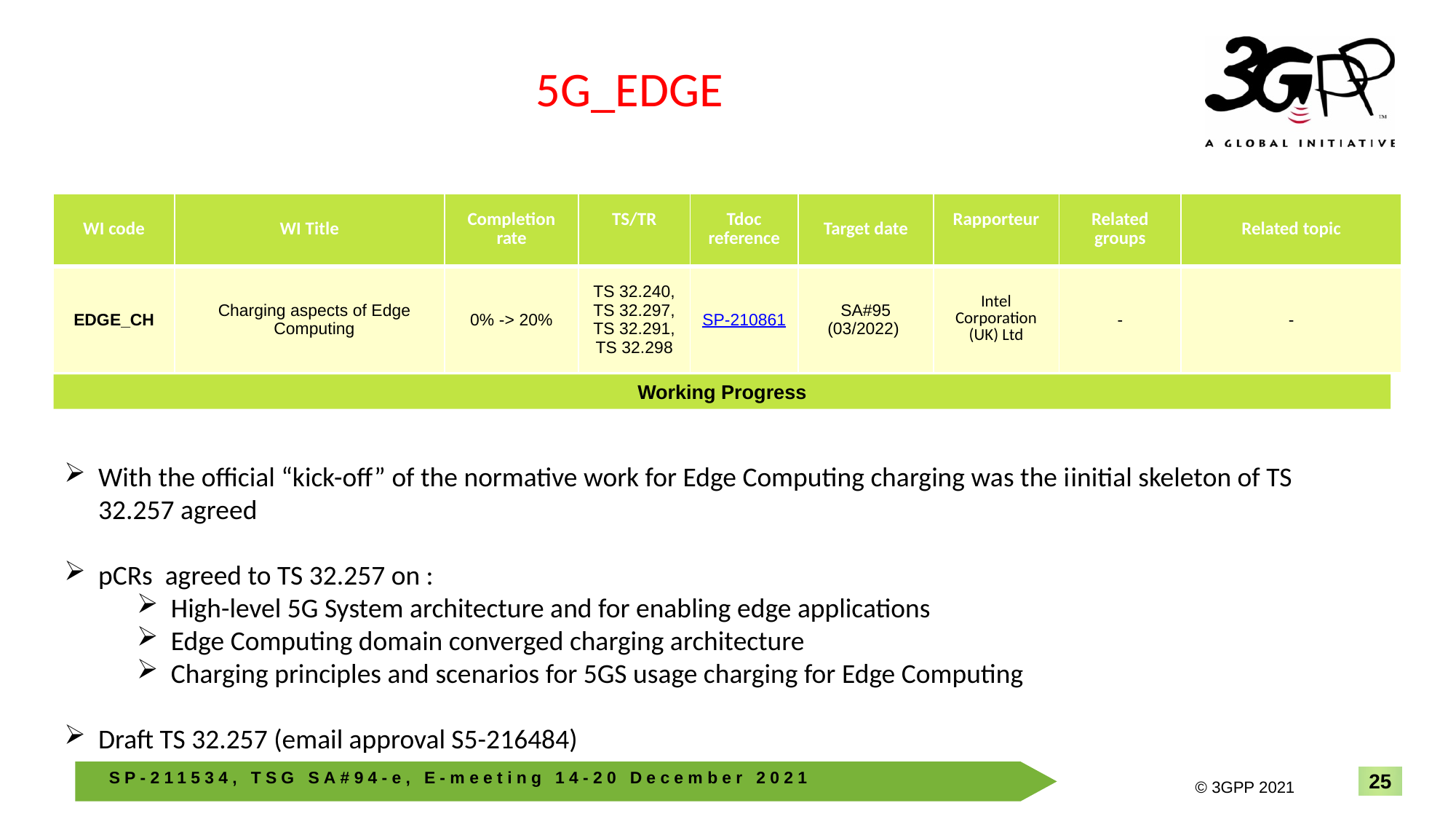

5G_EDGE
| WI code | WI Title | Completion rate | TS/TR | Tdoc reference | Target date | Rapporteur | Related groups | Related topic |
| --- | --- | --- | --- | --- | --- | --- | --- | --- |
| EDGE\_CH | Charging aspects of Edge Computing | 0% -> 20% | TS 32.240, TS 32.297, TS 32.291, TS 32.298 | SP-210861 | SA#95 (03/2022) | Intel Corporation (UK) Ltd | - | - |
Working Progress

With the official “kick-off” of the normative work for Edge Computing charging was the iinitial skeleton of TS 32.257 agreed

pCRs  agreed to TS 32.257 on :
High-level 5G System architecture and for enabling edge applications
Edge Computing domain converged charging architecture
Charging principles and scenarios for 5GS usage charging for Edge Computing

Draft TS 32.257 (email approval S5-216484)